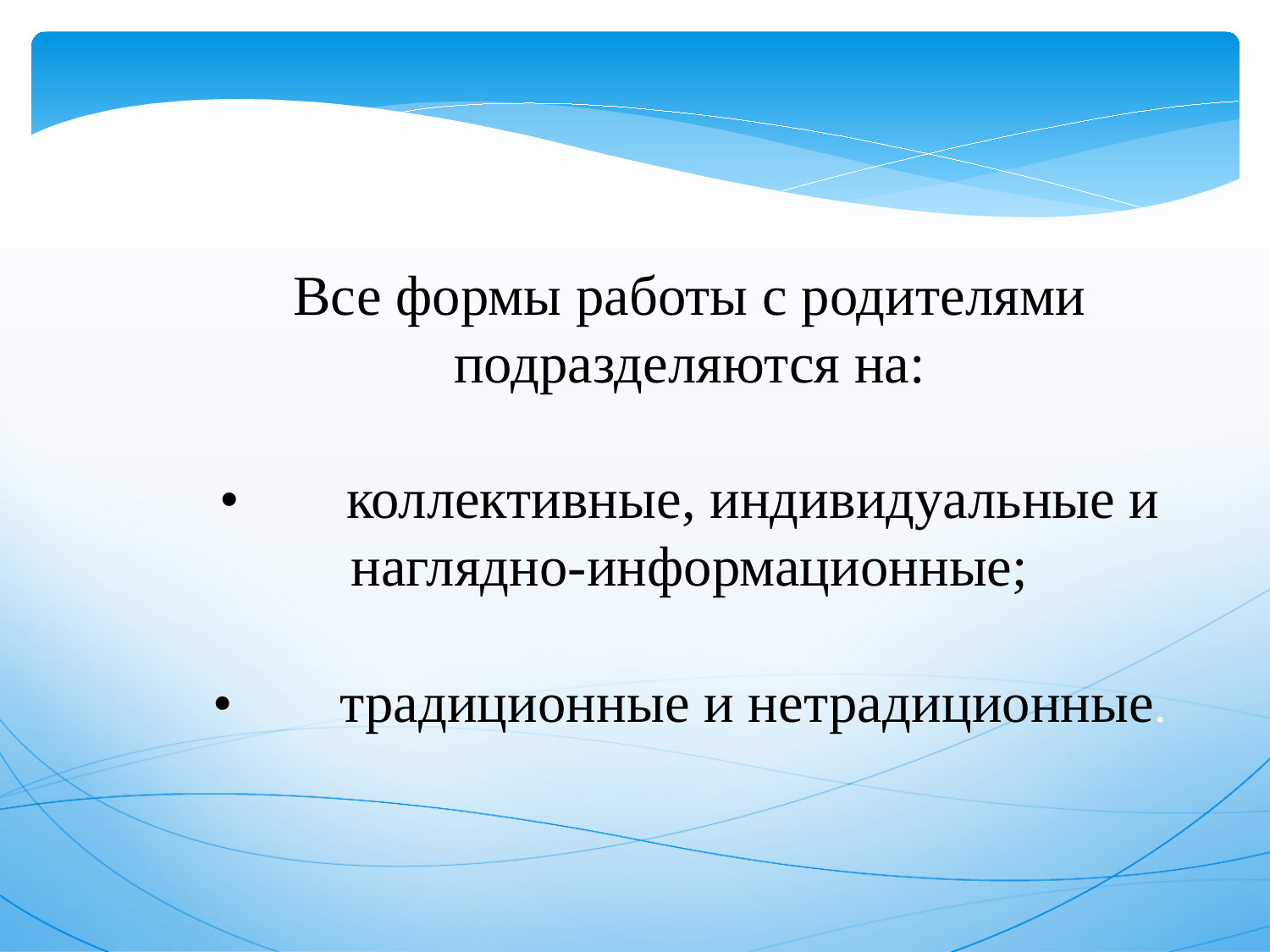

Все формы работы с родителями подразделяются на:
•	коллективные, индивидуальные и наглядно-информационные;
•	традиционные и нетрадиционные.